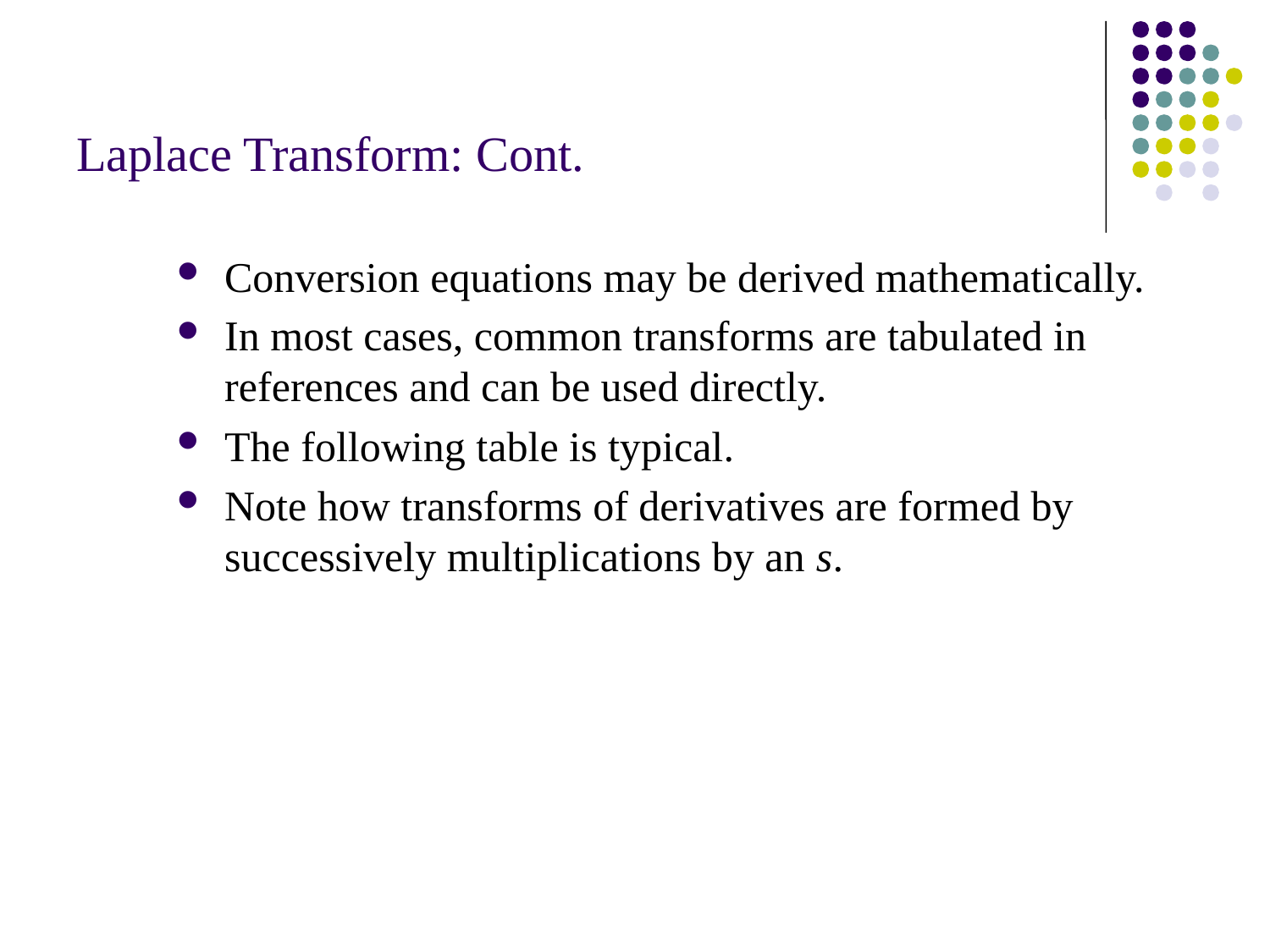

# Laplace Transform: Cont.
Conversion equations may be derived mathematically.
In most cases, common transforms are tabulated in references and can be used directly.
The following table is typical.
Note how transforms of derivatives are formed by successively multiplications by an s.